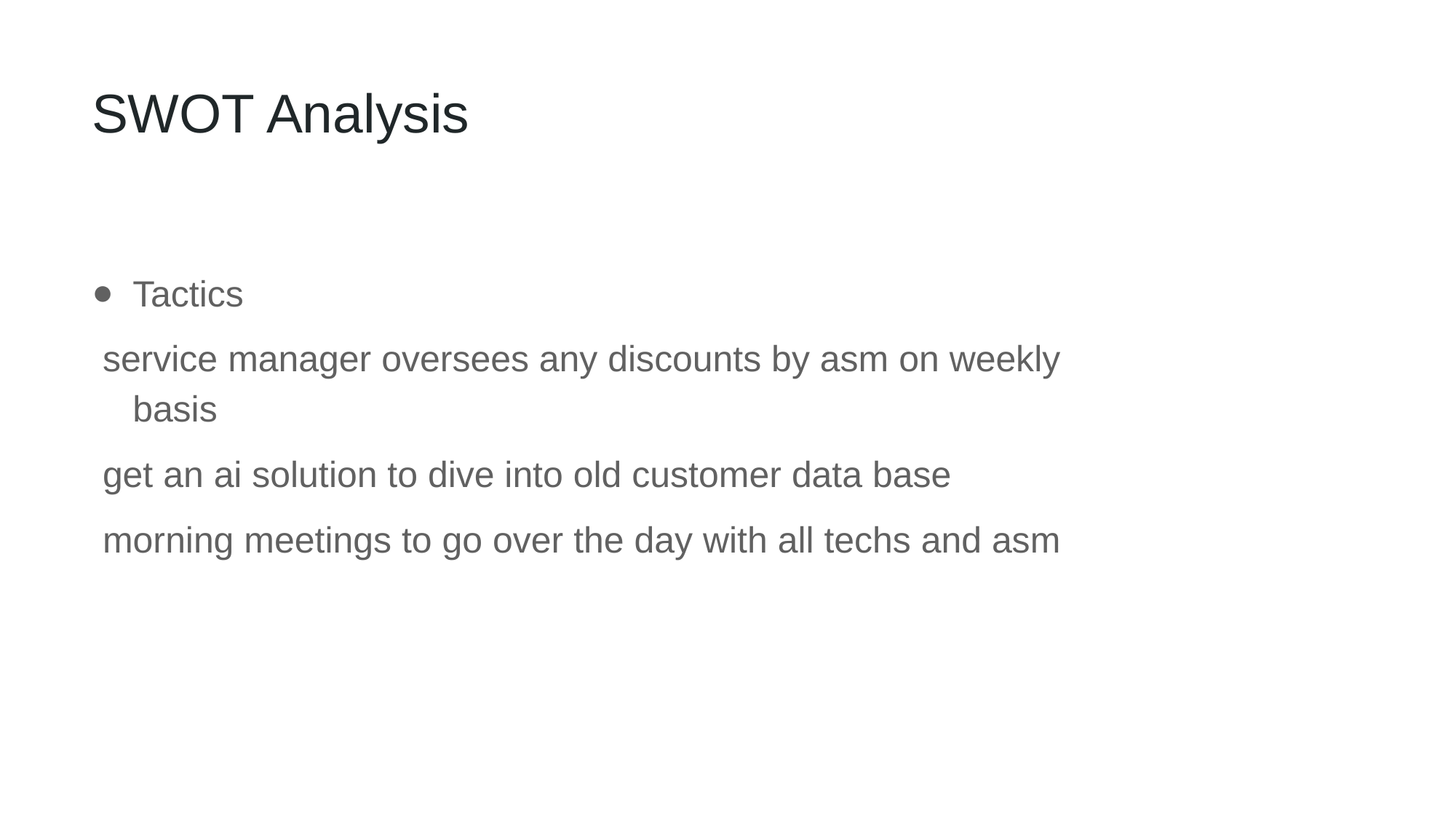

# SWOT Analysis
Tactics
service manager oversees any discounts by asm on weekly basis
get an ai solution to dive into old customer data base
morning meetings to go over the day with all techs and asm